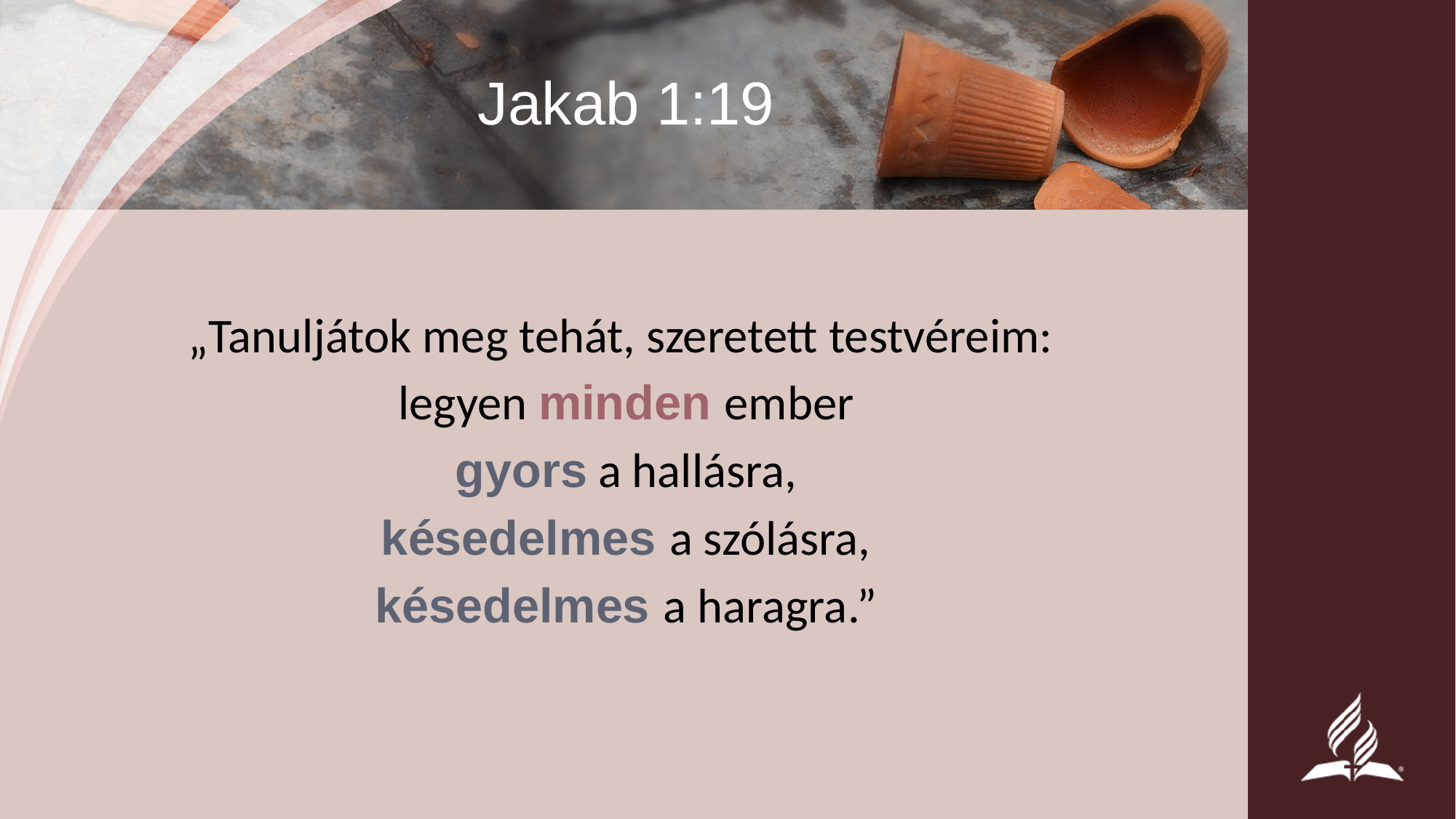

# Jakab 1:19

„Tanuljátok meg tehát, szeretett testvéreim:
legyen minden ember
gyors a hallásra,
késedelmes a szólásra,
késedelmes a haragra.”